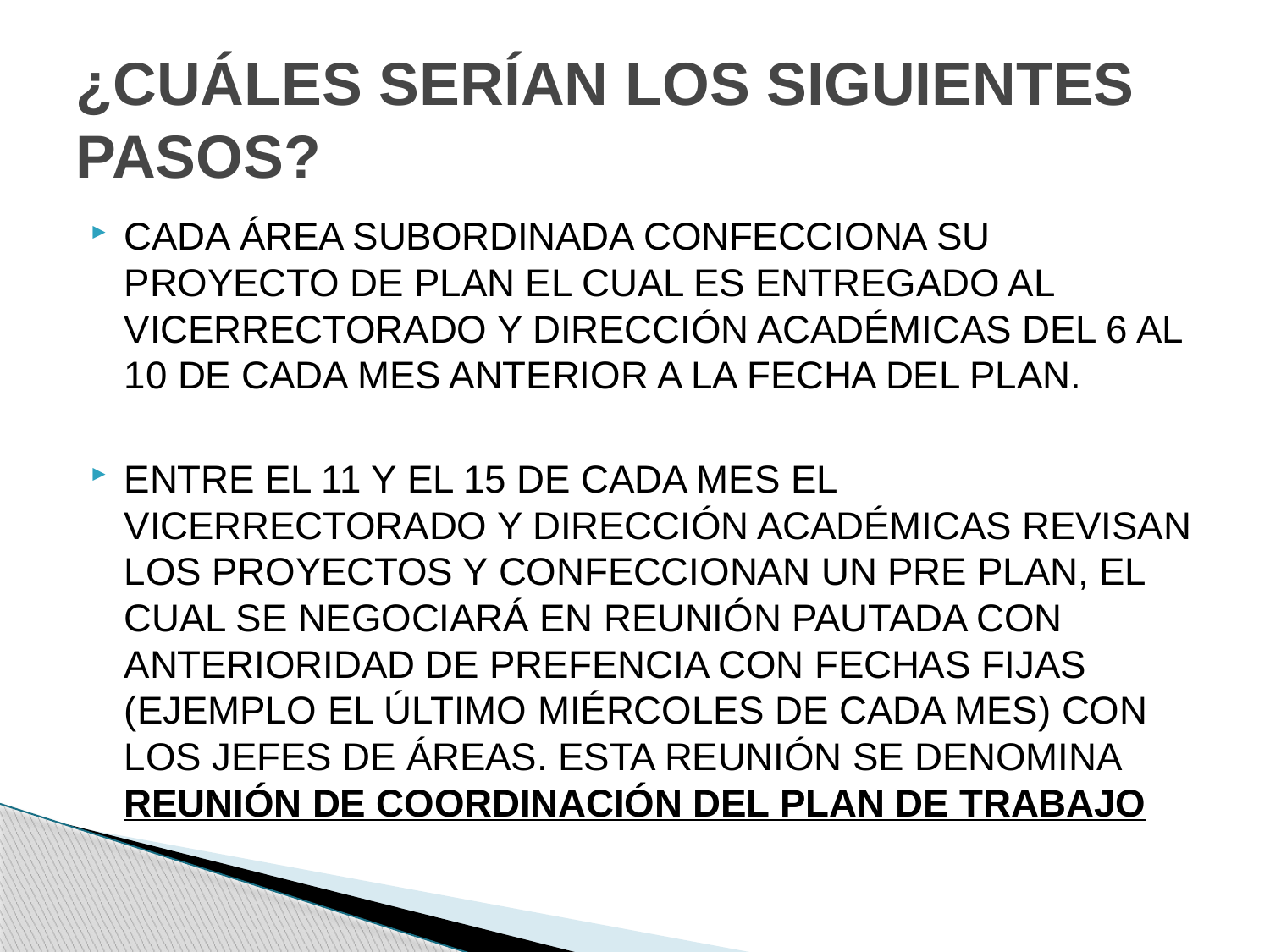

# ¿CUÁLES SERÍAN LOS SIGUIENTES PASOS?
CADA ÁREA SUBORDINADA CONFECCIONA SU PROYECTO DE PLAN EL CUAL ES ENTREGADO AL VICERRECTORADO Y DIRECCIÓN ACADÉMICAS DEL 6 AL 10 DE CADA MES ANTERIOR A LA FECHA DEL PLAN.

ENTRE EL 11 Y EL 15 DE CADA MES EL VICERRECTORADO Y DIRECCIÓN ACADÉMICAS REVISAN LOS PROYECTOS Y CONFECCIONAN UN PRE PLAN, EL CUAL SE NEGOCIARÁ EN REUNIÓN PAUTADA CON ANTERIORIDAD DE PREFENCIA CON FECHAS FIJAS (EJEMPLO EL ÚLTIMO MIÉRCOLES DE CADA MES) CON LOS JEFES DE ÁREAS. ESTA REUNIÓN SE DENOMINA REUNIÓN DE COORDINACIÓN DEL PLAN DE TRABAJO